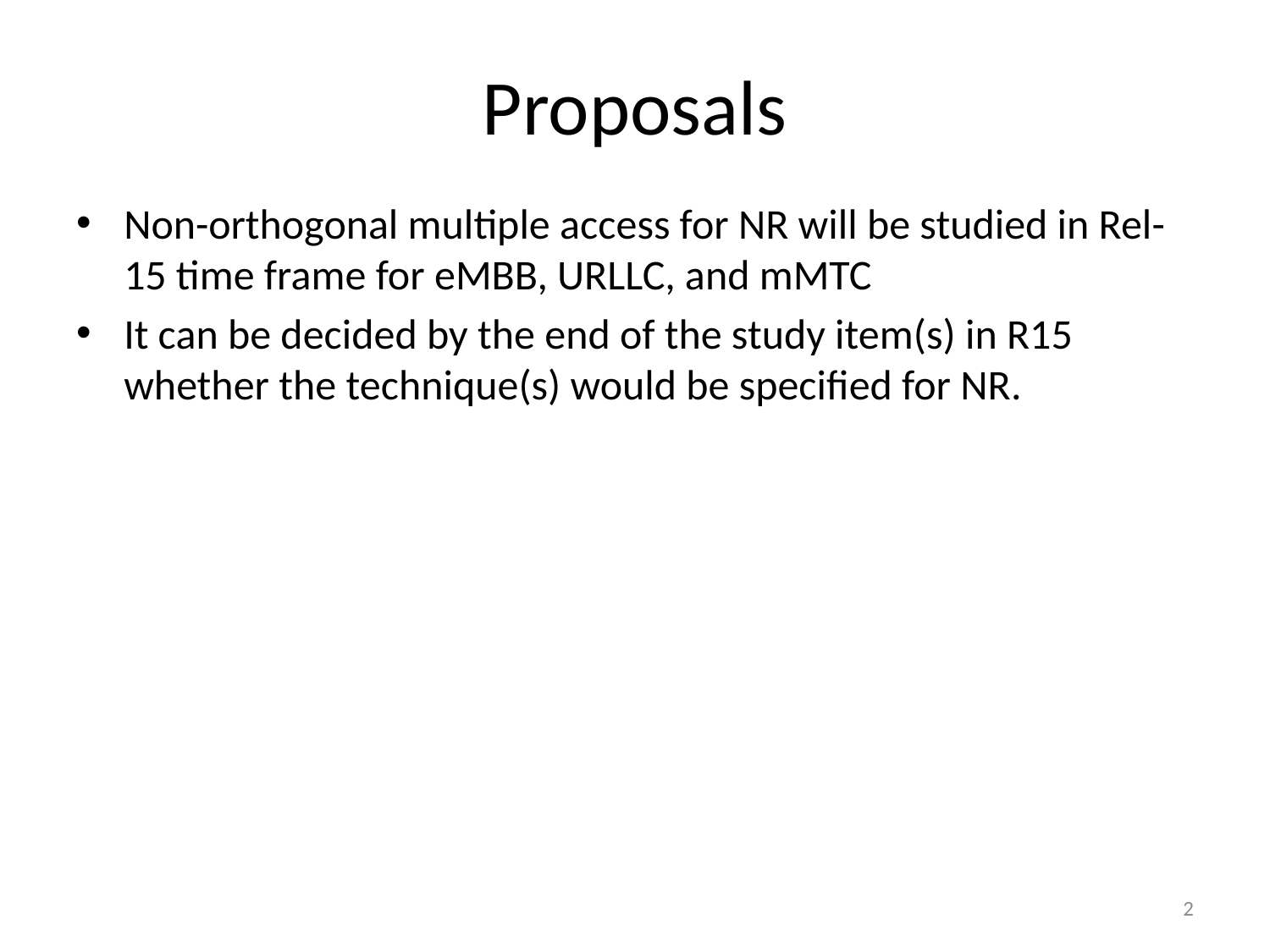

# Proposals
Non-orthogonal multiple access for NR will be studied in Rel-15 time frame for eMBB, URLLC, and mMTC
It can be decided by the end of the study item(s) in R15 whether the technique(s) would be specified for NR.

2